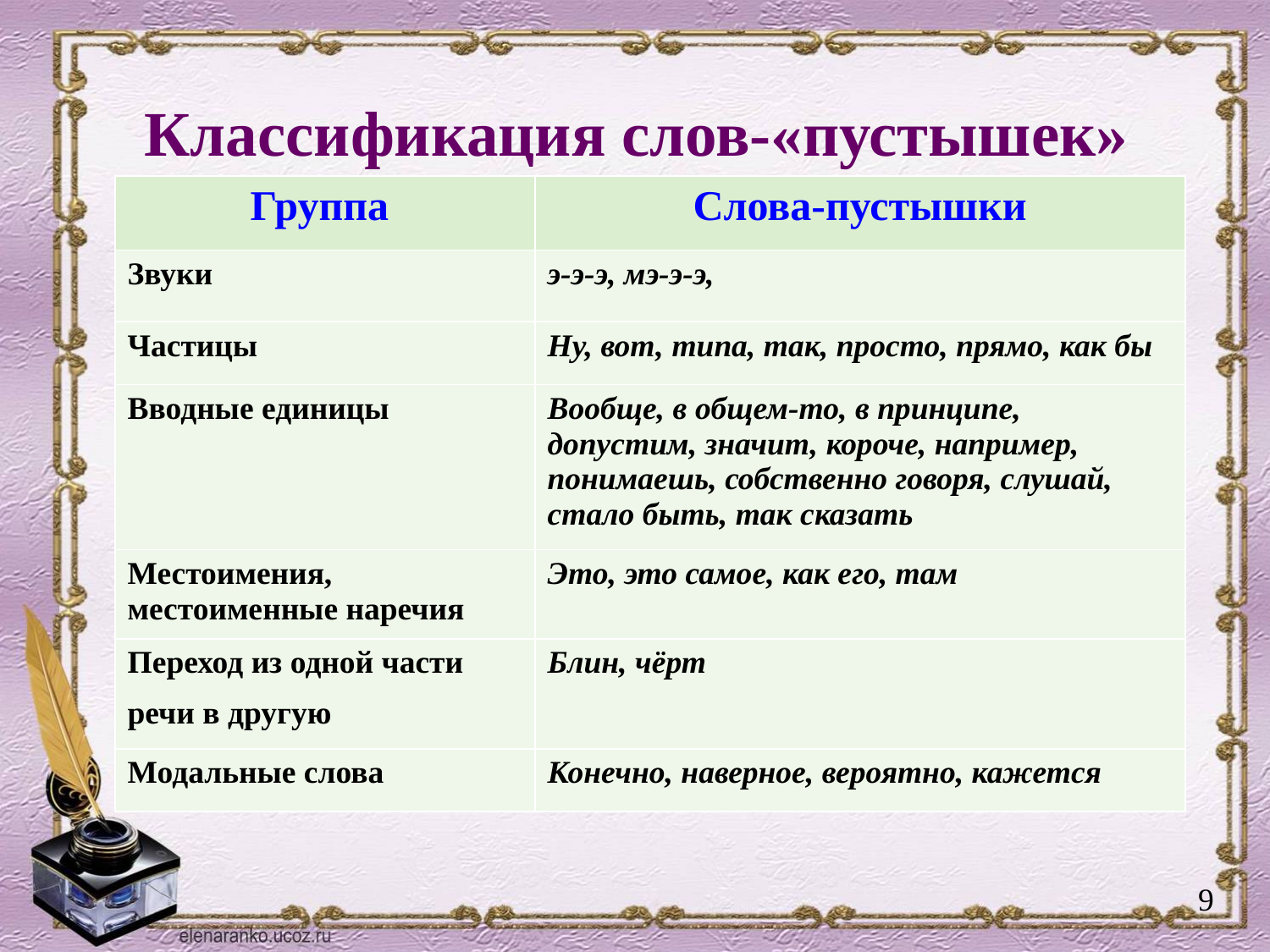

Классификация слов-«пустышек»
| Группа | Слова-пустышки |
| --- | --- |
| Звуки | э-э-э, мэ-э-э, |
| Частицы | Ну, вот, типа, так, просто, прямо, как бы |
| Вводные единицы | Вообще, в общем-то, в принципе, допустим, значит, короче, например, понимаешь, собственно говоря, слушай, стало быть, так сказать |
| Местоимения, местоименные наречия | Это, это самое, как его, там |
| Переход из одной части речи в другую | Блин, чёрт |
| Модальные слова | Конечно, наверное, вероятно, кажется |
9